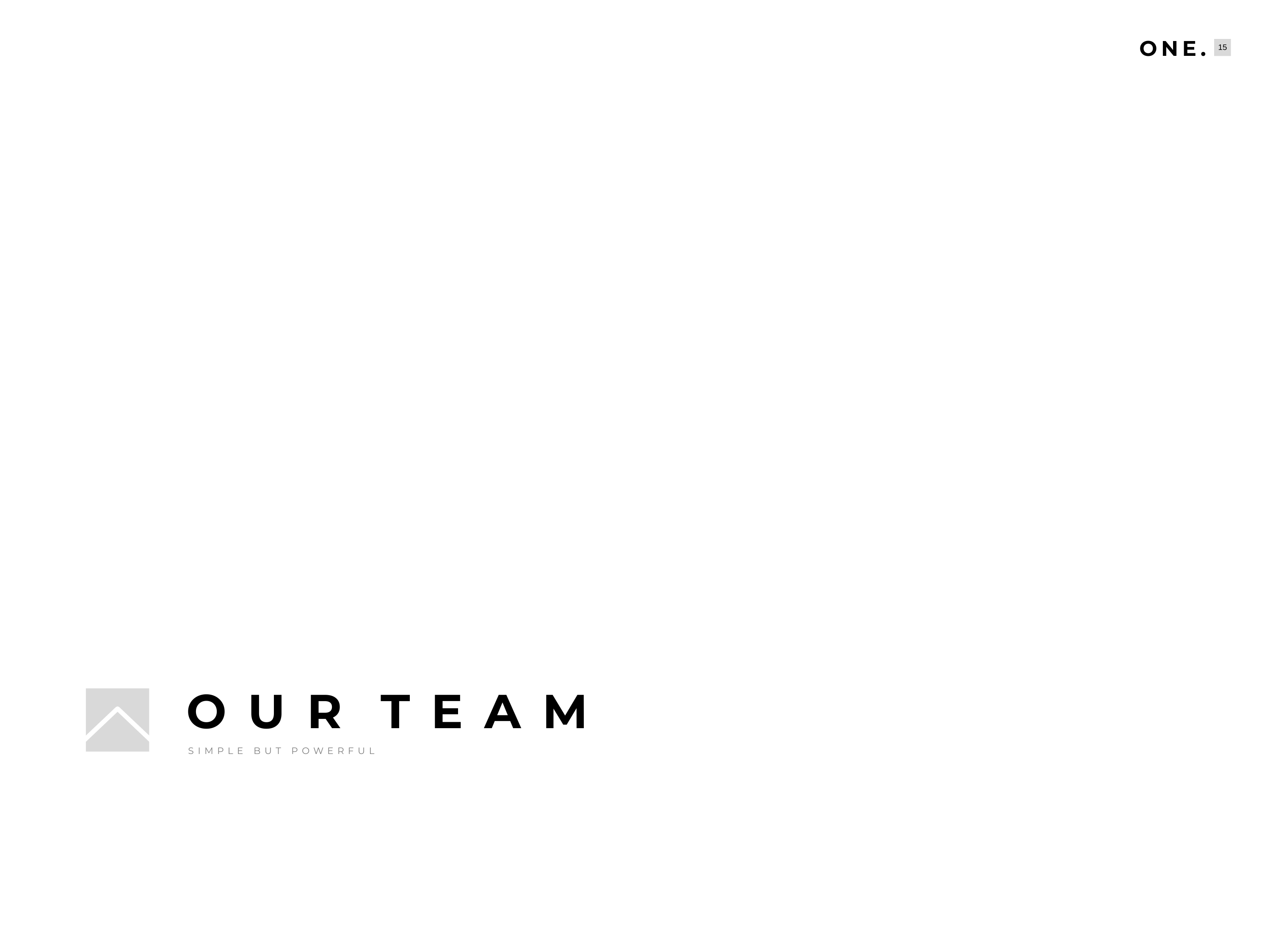

O U R  T E A M
SIMPLE BUT POWERFUL